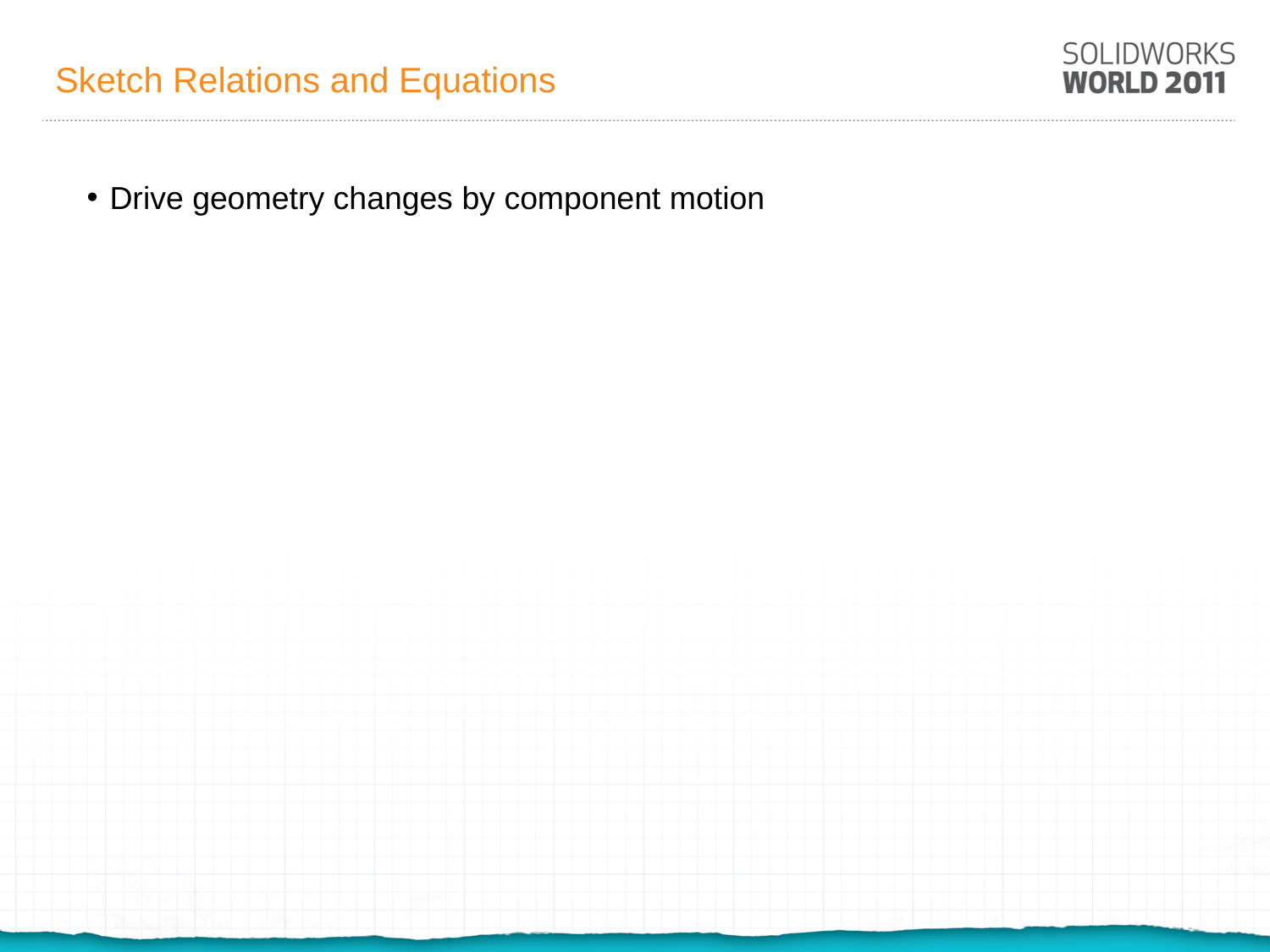

# Sketch Relations and Equations
Drive geometry changes by component motion